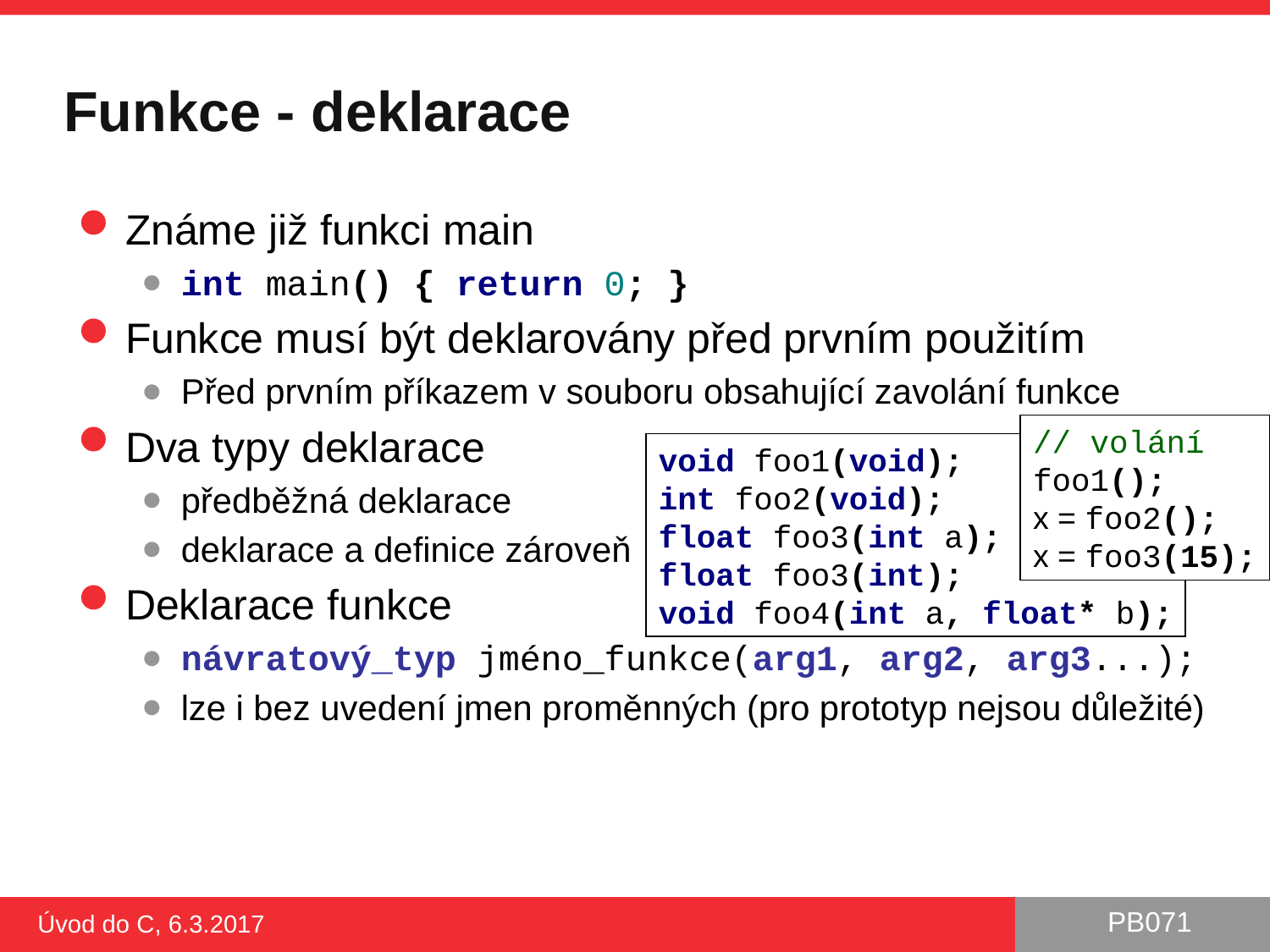

# Funkce - deklarace
Známe již funkci main
int main() { return 0; }
Funkce musí být deklarovány před prvním použitím
Před prvním příkazem v souboru obsahující zavolání funkce
Dva typy deklarace
předběžná deklarace
deklarace a definice zároveň
Deklarace funkce
návratový_typ jméno_funkce(arg1, arg2, arg3...);
lze i bez uvedení jmen proměnných (pro prototyp nejsou důležité)
// volání
foo1();
x = foo2();
x = foo3(15);
void foo1(void);
int foo2(void);
float foo3(int a);
float foo3(int);
void foo4(int a, float* b);
Úvod do C, 6.3.2017